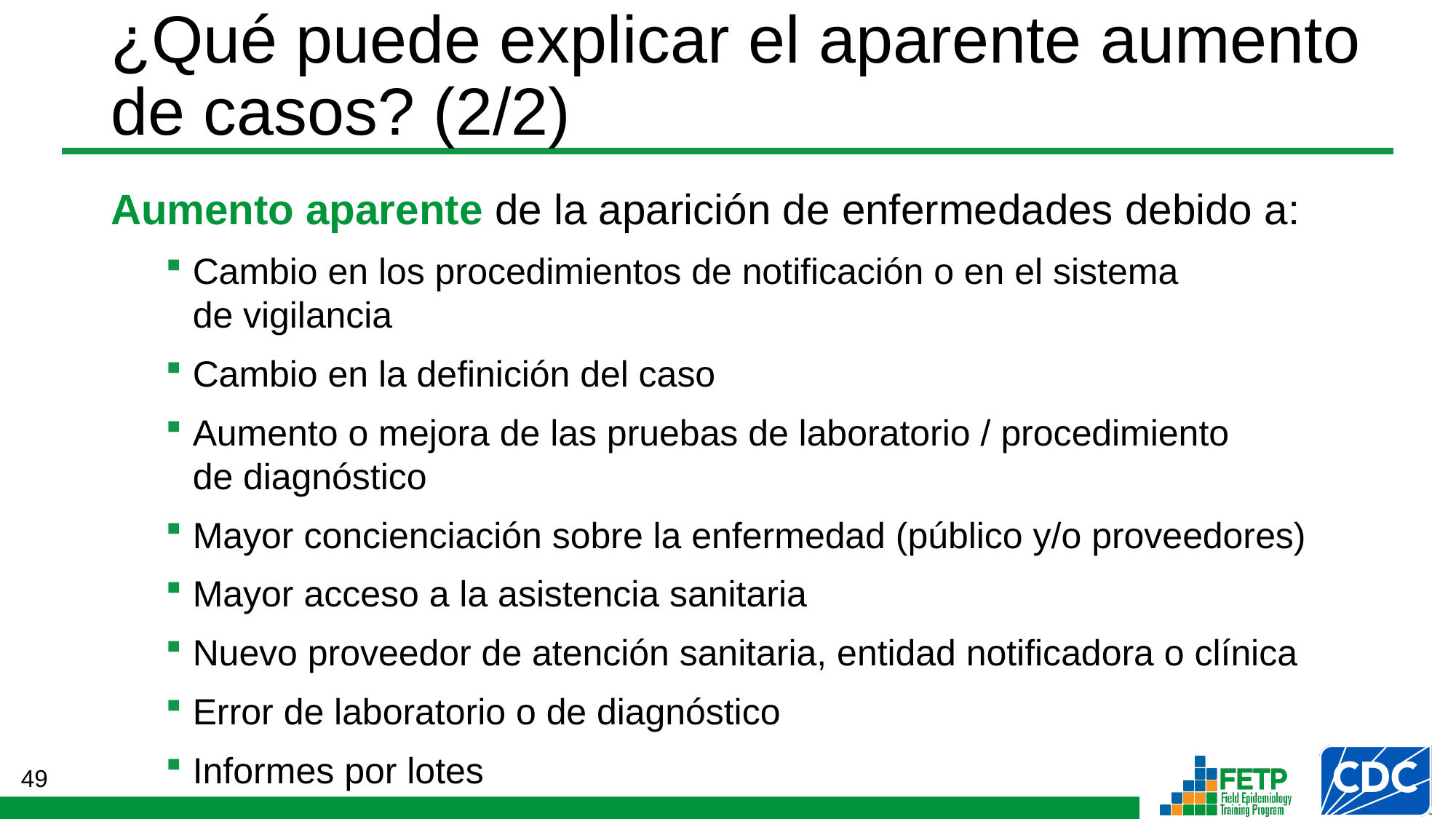

# ¿Qué puede explicar el aparente aumento de casos? (2/2)
Aumento aparente de la aparición de enfermedades debido a:
Cambio en los procedimientos de notificación o en el sistema
de vigilancia
Cambio en la definición del caso
Aumento o mejora de las pruebas de laboratorio / procedimiento
de diagnóstico
Mayor concienciación sobre la enfermedad (público y/o proveedores)
Mayor acceso a la asistencia sanitaria
Nuevo proveedor de atención sanitaria, entidad notificadora o clínica
Error de laboratorio o de diagnóstico
Informes por lotes